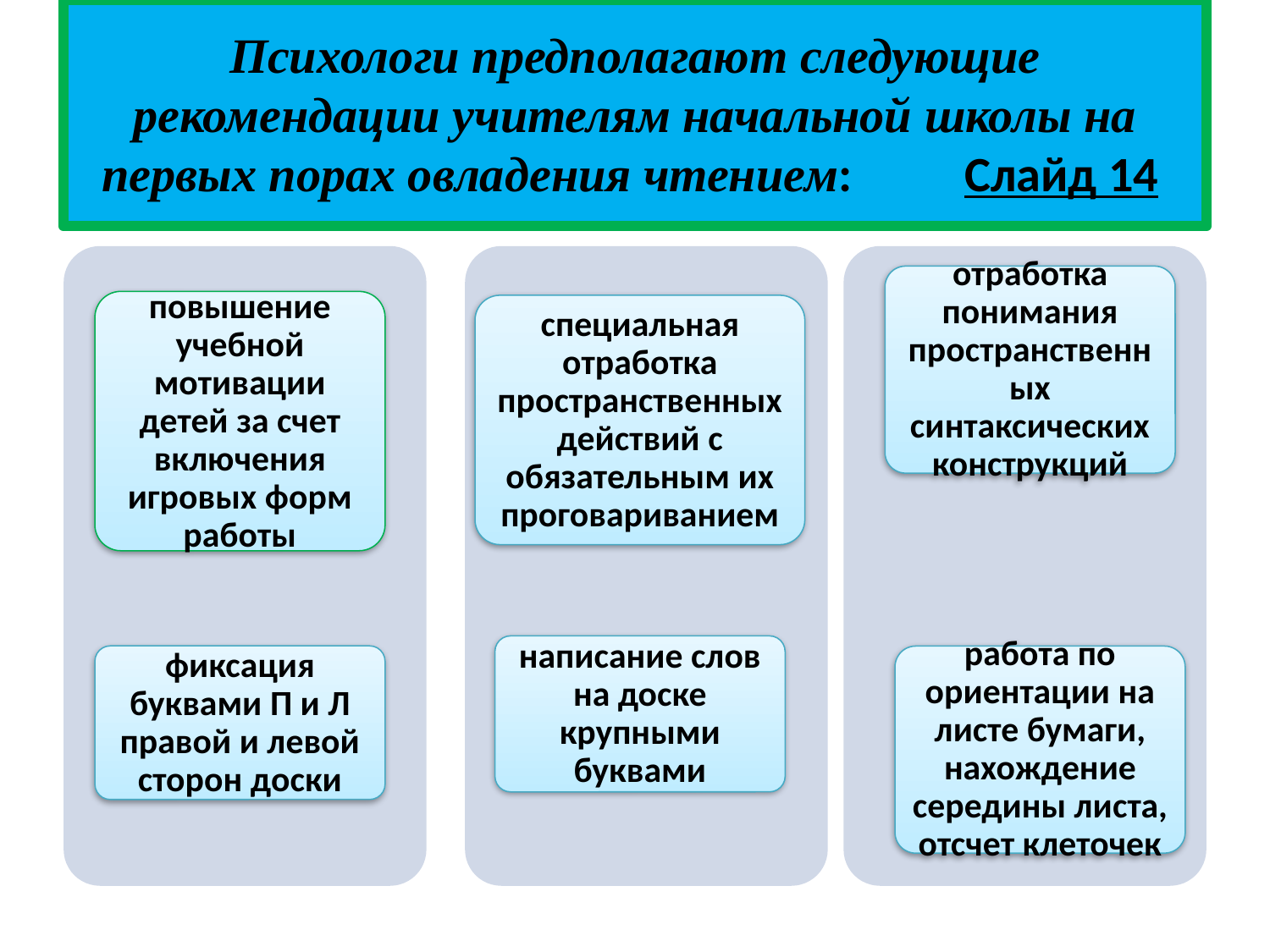

# Психологи предполагают следующие рекомендации учителям начальной школы на первых порах овладения чтением:          Слайд 14

повышение учебной мотивации детей за счет включения игровых форм работы
фиксация буквами П и Л правой и левой сторон доски

специальная отработка пространственных действий с обязательным их проговариванием
написание слов на доске крупными буквами

отработка понимания пространственных синтаксических конструкций
работа по ориентации на листе бумаги, нахождение середины листа, отсчет клеточек